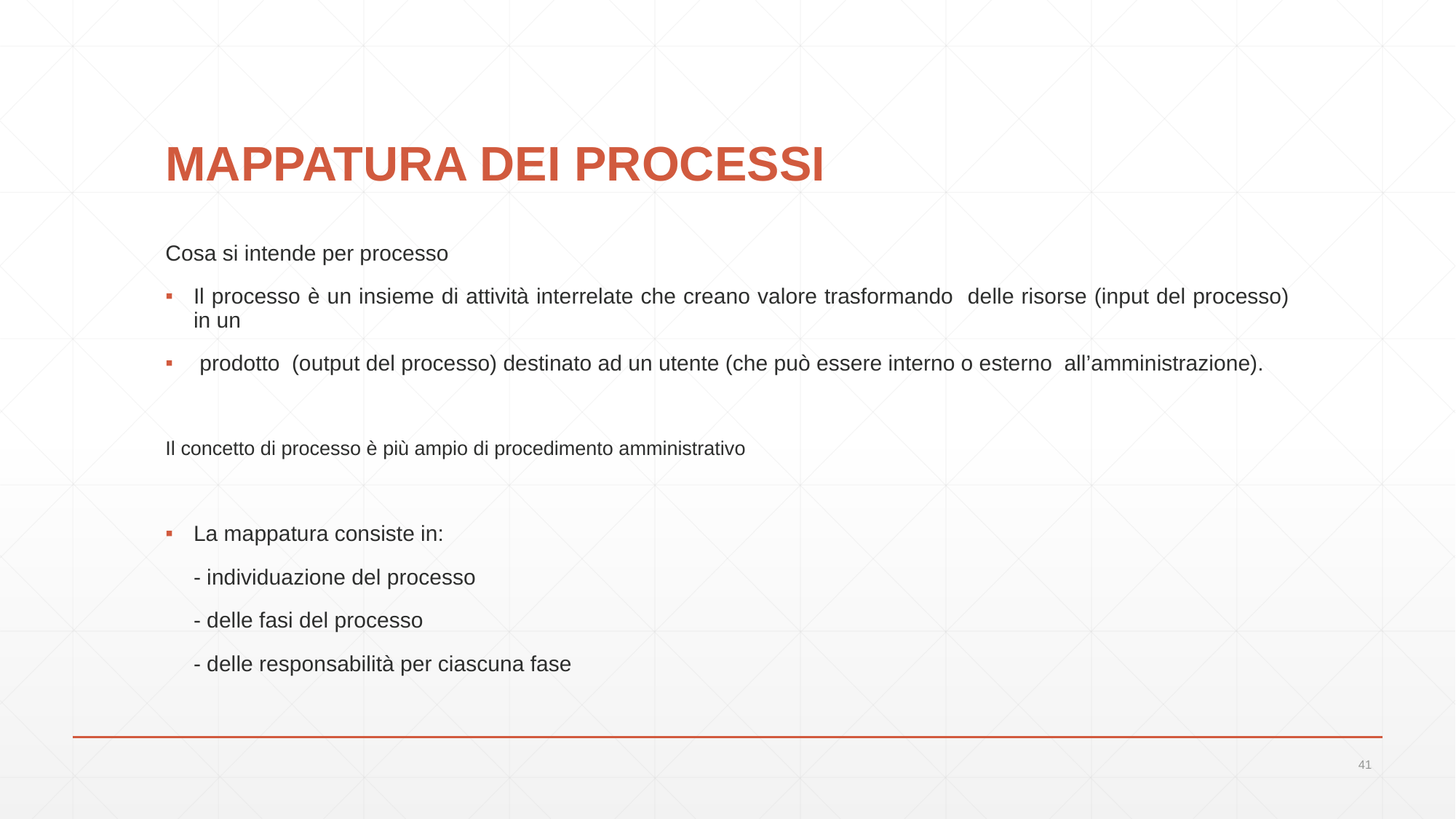

# MAPPATURA DEI PROCESSI
Cosa si intende per processo
Il processo è un insieme di attività interrelate che creano valore trasformando  delle risorse (input del processo) in un
 prodotto  (output del processo) destinato ad un utente (che può essere interno o esterno  all’amministrazione).

Il concetto di processo è più ampio di procedimento amministrativo

La mappatura consiste in:
	- individuazione del processo
	- delle fasi del processo
	- delle responsabilità per ciascuna fase

41